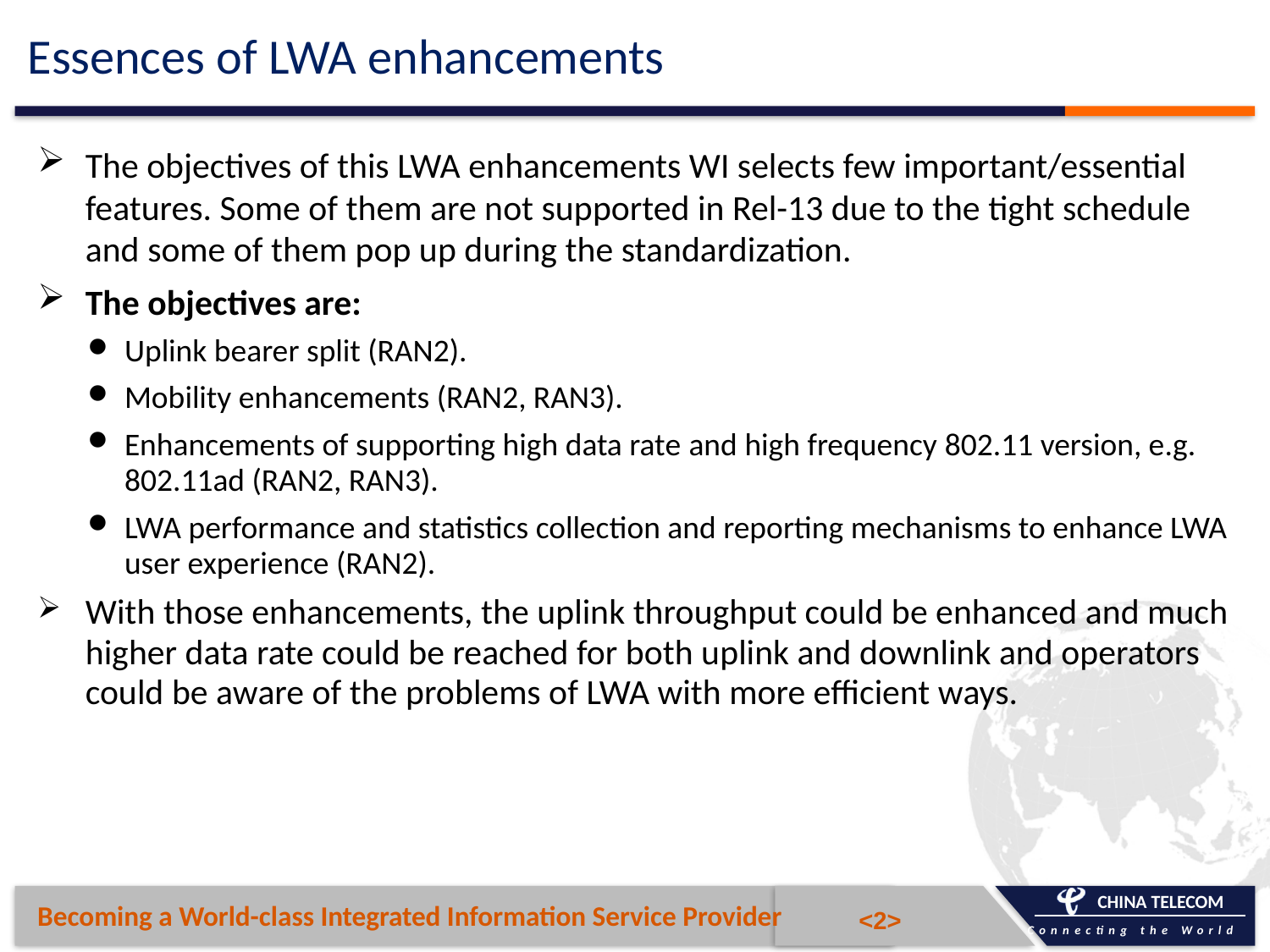

# Essences of LWA enhancements
The objectives of this LWA enhancements WI selects few important/essential features. Some of them are not supported in Rel-13 due to the tight schedule and some of them pop up during the standardization.
The objectives are:
Uplink bearer split (RAN2).
Mobility enhancements (RAN2, RAN3).
Enhancements of supporting high data rate and high frequency 802.11 version, e.g. 802.11ad (RAN2, RAN3).
LWA performance and statistics collection and reporting mechanisms to enhance LWA user experience (RAN2).
With those enhancements, the uplink throughput could be enhanced and much higher data rate could be reached for both uplink and downlink and operators could be aware of the problems of LWA with more efficient ways.